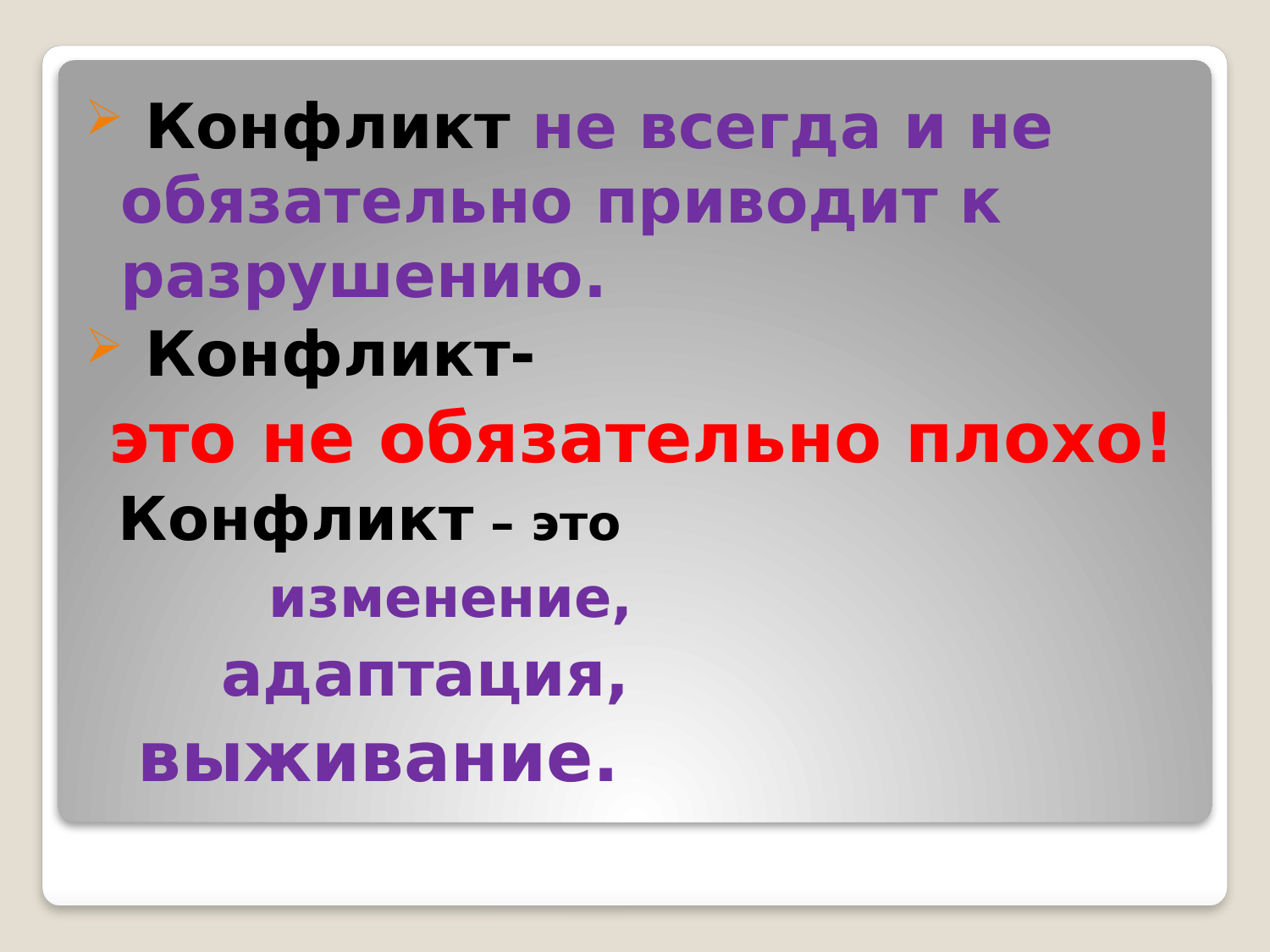

Конфликт не всегда и не обязательно приводит к разрушению.
 Конфликт-
 это не обязательно плохо!
  Конфликт – это
           изменение,
			      адаптация,
					 выживание.